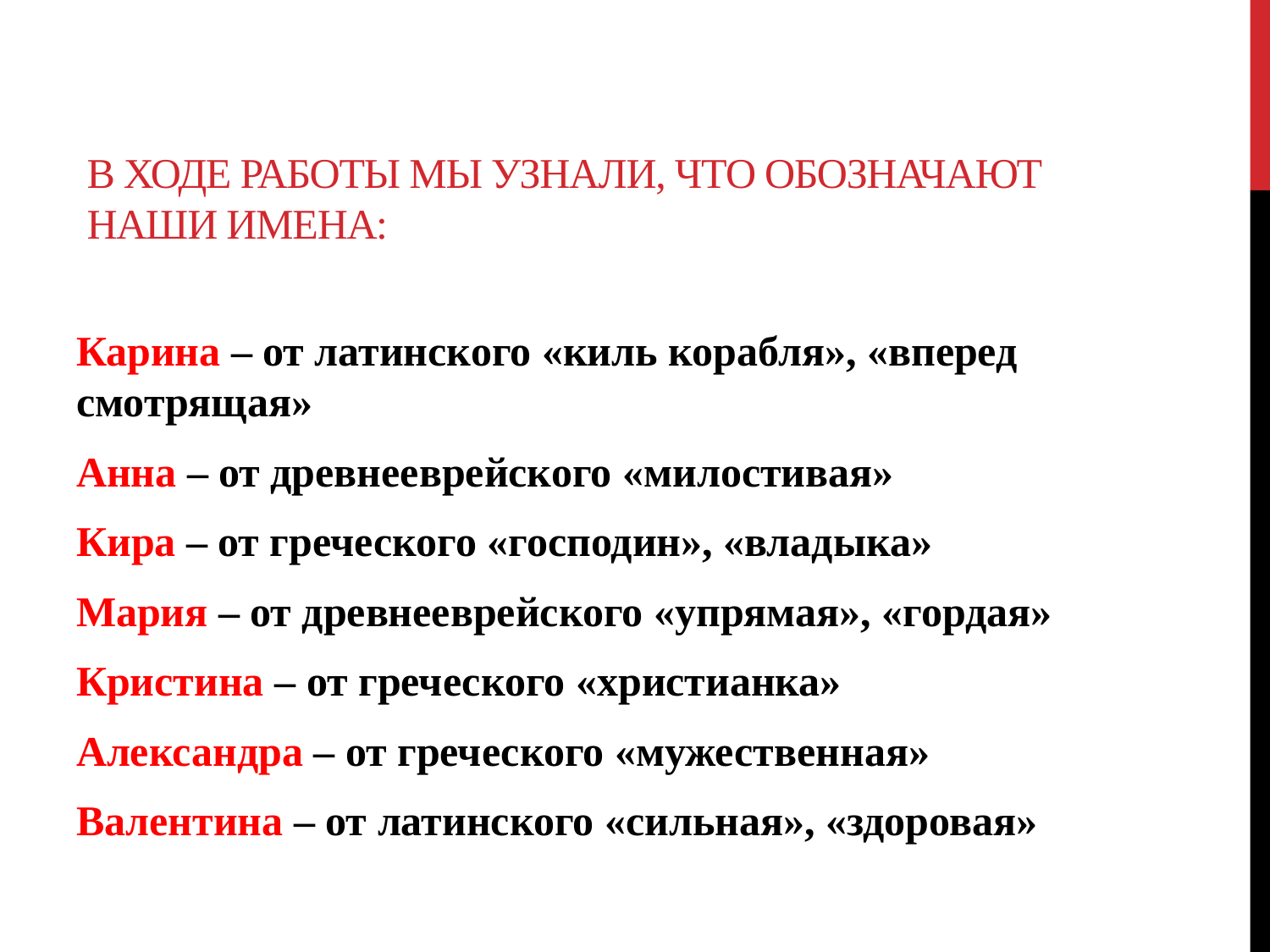

# В ходе работы мы узнали, что обозначают наши имена:
Карина – от латинского «киль корабля», «вперед смотрящая»
Анна – от древнееврейского «милостивая»
Кира – от греческого «господин», «владыка»
Мария – от древнееврейского «упрямая», «гордая»
Кристина – от греческого «христианка»
Александра – от греческого «мужественная»
Валентина – от латинского «сильная», «здоровая»